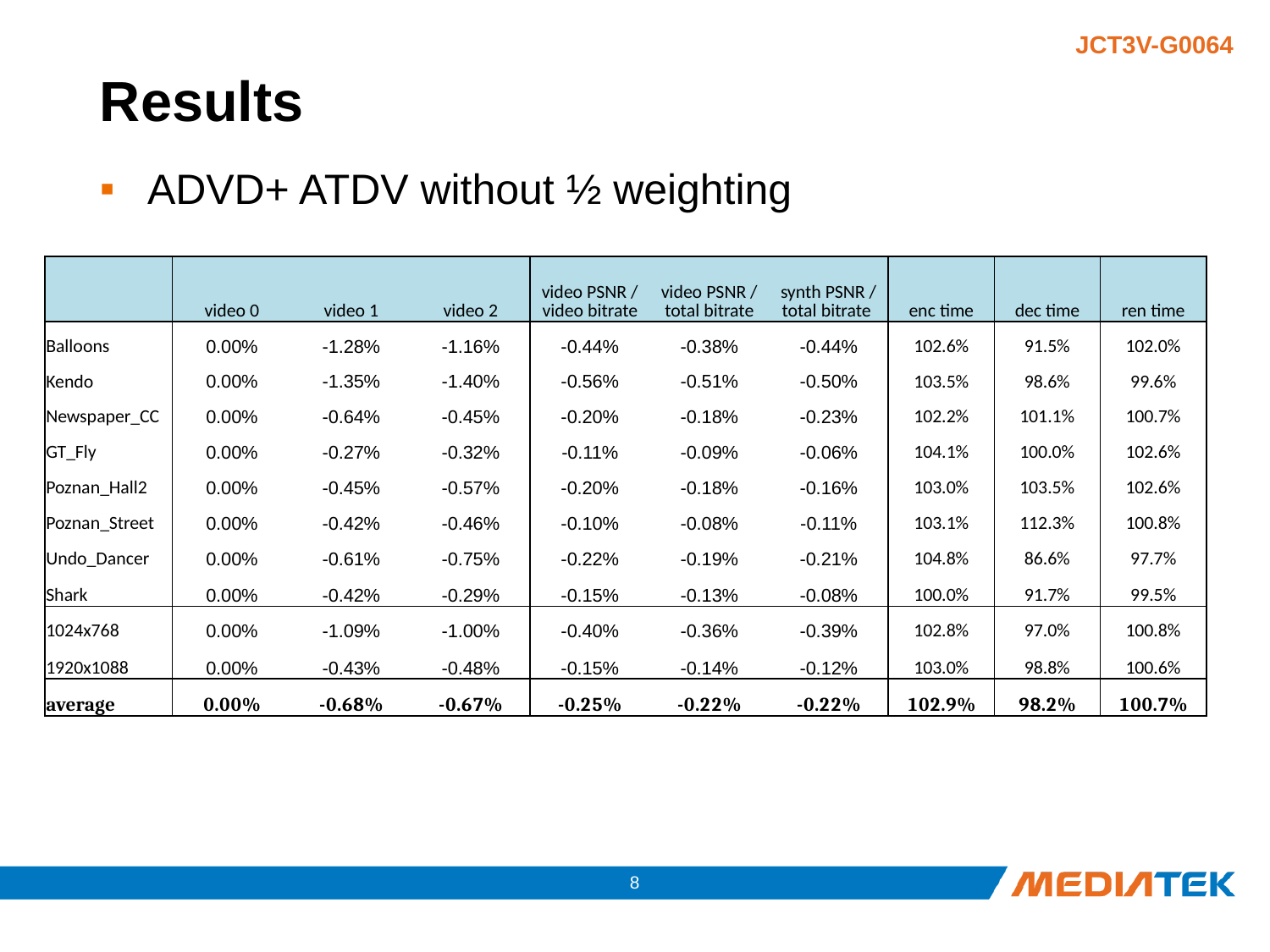

# Results
ADVD+ ATDV without ½ weighting
|  | video 0 | video 1 | video 2 | video PSNR / video bitrate | video PSNR / total bitrate | synth PSNR / total bitrate | enc time | dec time | ren time |
| --- | --- | --- | --- | --- | --- | --- | --- | --- | --- |
| Balloons | 0.00% | -1.28% | -1.16% | -0.44% | -0.38% | -0.44% | 102.6% | 91.5% | 102.0% |
| Kendo | 0.00% | -1.35% | -1.40% | -0.56% | -0.51% | -0.50% | 103.5% | 98.6% | 99.6% |
| Newspaper\_CC | 0.00% | -0.64% | -0.45% | -0.20% | -0.18% | -0.23% | 102.2% | 101.1% | 100.7% |
| GT\_Fly | 0.00% | -0.27% | -0.32% | -0.11% | -0.09% | -0.06% | 104.1% | 100.0% | 102.6% |
| Poznan\_Hall2 | 0.00% | -0.45% | -0.57% | -0.20% | -0.18% | -0.16% | 103.0% | 103.5% | 102.6% |
| Poznan\_Street | 0.00% | -0.42% | -0.46% | -0.10% | -0.08% | -0.11% | 103.1% | 112.3% | 100.8% |
| Undo\_Dancer | 0.00% | -0.61% | -0.75% | -0.22% | -0.19% | -0.21% | 104.8% | 86.6% | 97.7% |
| Shark | 0.00% | -0.42% | -0.29% | -0.15% | -0.13% | -0.08% | 100.0% | 91.7% | 99.5% |
| 1024x768 | 0.00% | -1.09% | -1.00% | -0.40% | -0.36% | -0.39% | 102.8% | 97.0% | 100.8% |
| 1920x1088 | 0.00% | -0.43% | -0.48% | -0.15% | -0.14% | -0.12% | 103.0% | 98.8% | 100.6% |
| average | 0.00% | -0.68% | -0.67% | -0.25% | -0.22% | -0.22% | 102.9% | 98.2% | 100.7% |
8